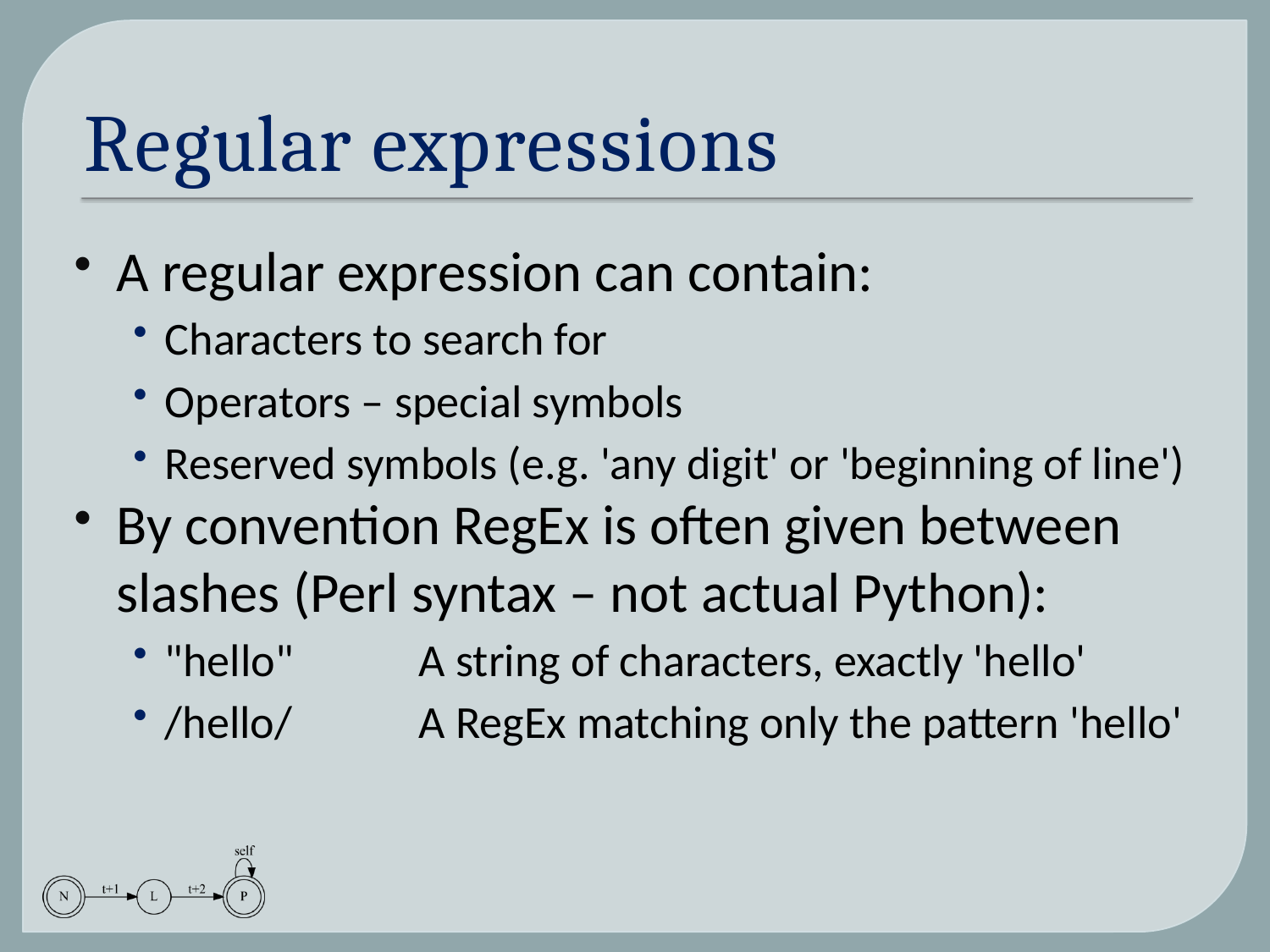

# Regular expressions
A regular expression can contain:
Characters to search for
Operators – special symbols
Reserved symbols (e.g. 'any digit' or 'beginning of line')
By convention RegEx is often given between slashes (Perl syntax – not actual Python):
"hello"	A string of characters, exactly 'hello'
/hello/	A RegEx matching only the pattern 'hello'